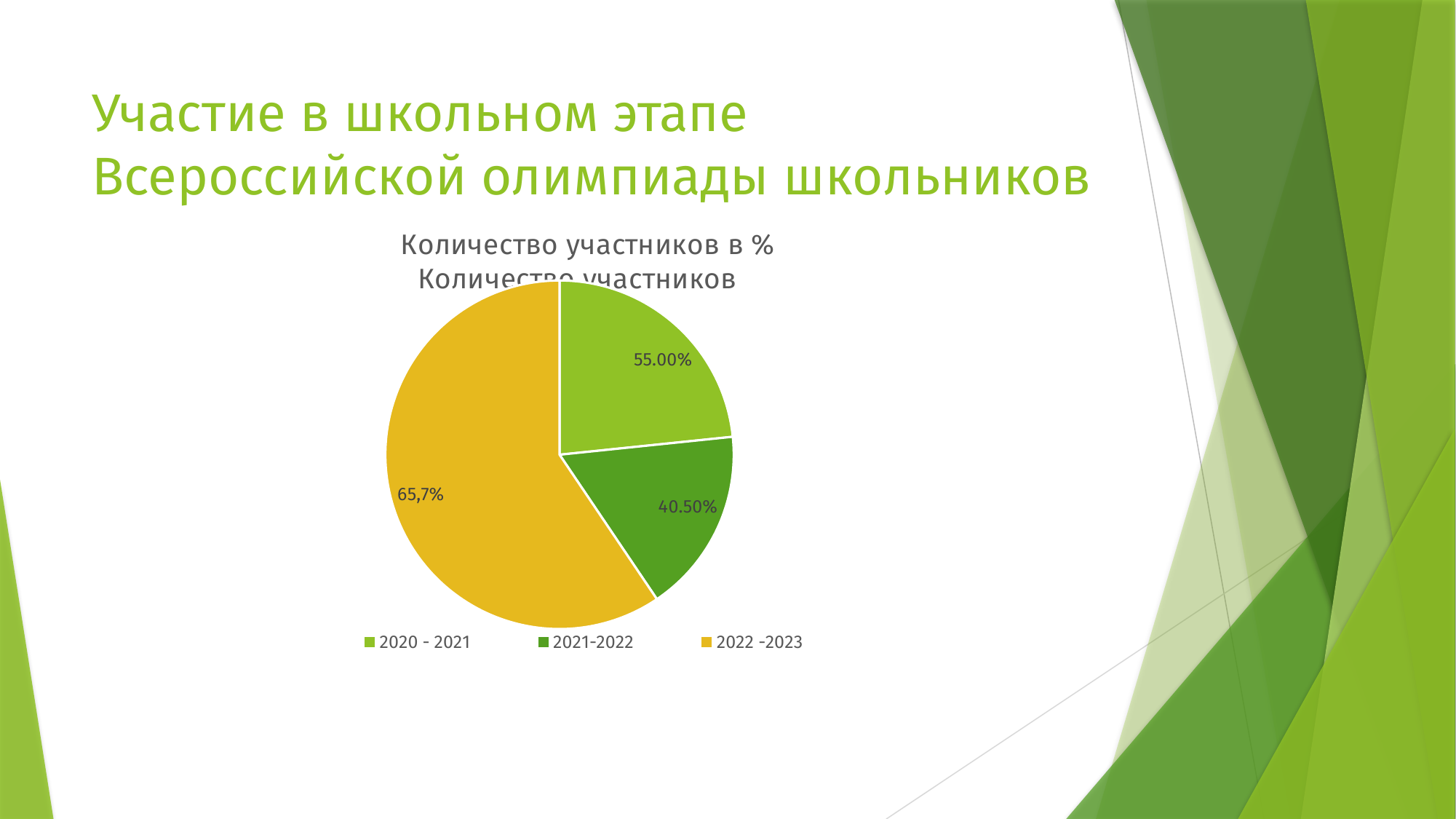

# Участие в школьном этапе Всероссийской олимпиады школьников

### Chart: Количество участников в %

| Category | Количество участников в% |
|---|---|
| 2020 - 2021 | 0.55 |
| 2021-2022 | 0.405 |
| 2022 -2023 | 1.4 |

### Chart: Количество участников

| Category |
|---|